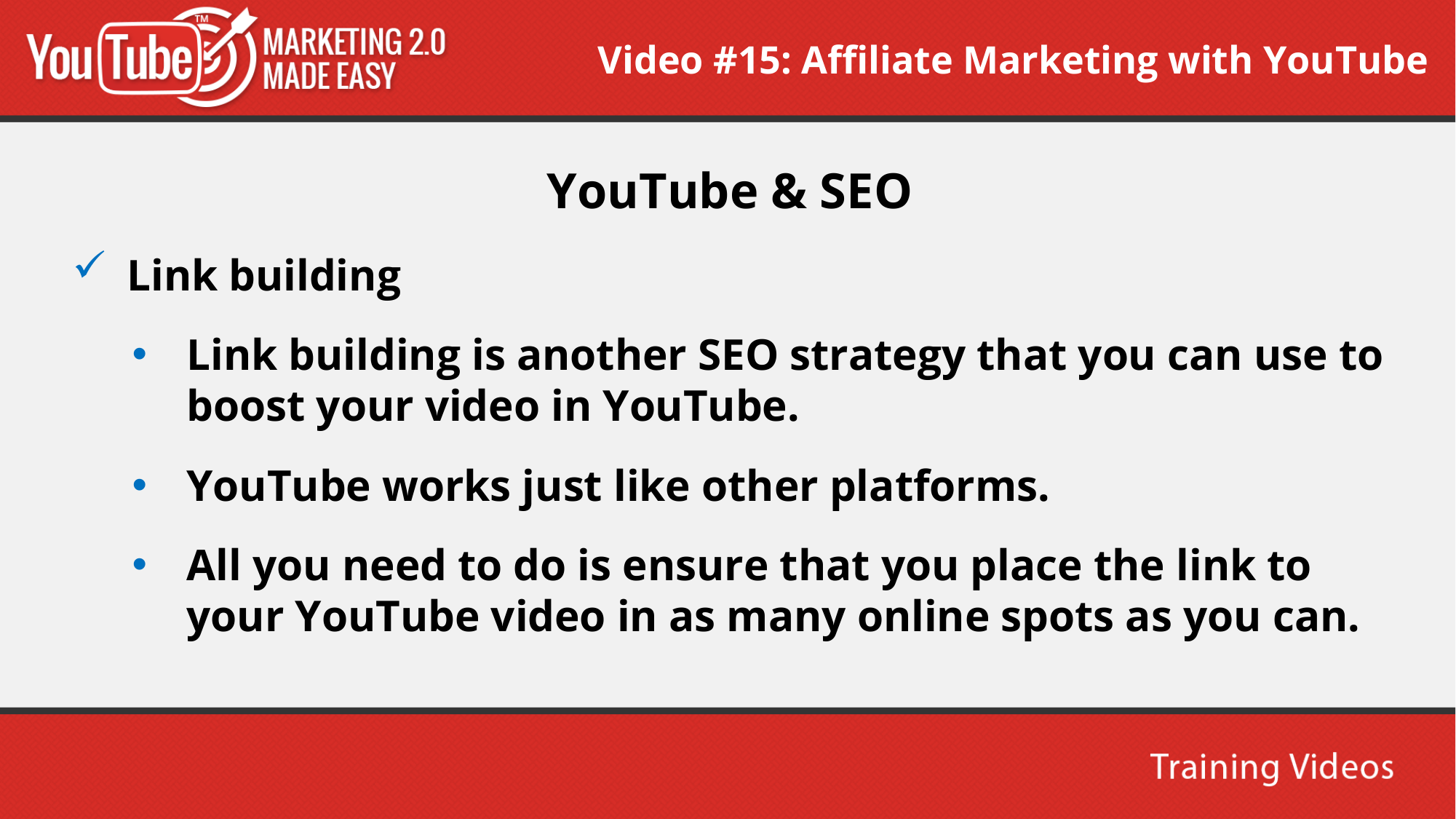

Video #15: Affiliate Marketing with YouTube
YouTube & SEO
Link building
Link building is another SEO strategy that you can use to boost your video in YouTube.
YouTube works just like other platforms.
All you need to do is ensure that you place the link to your YouTube video in as many online spots as you can.